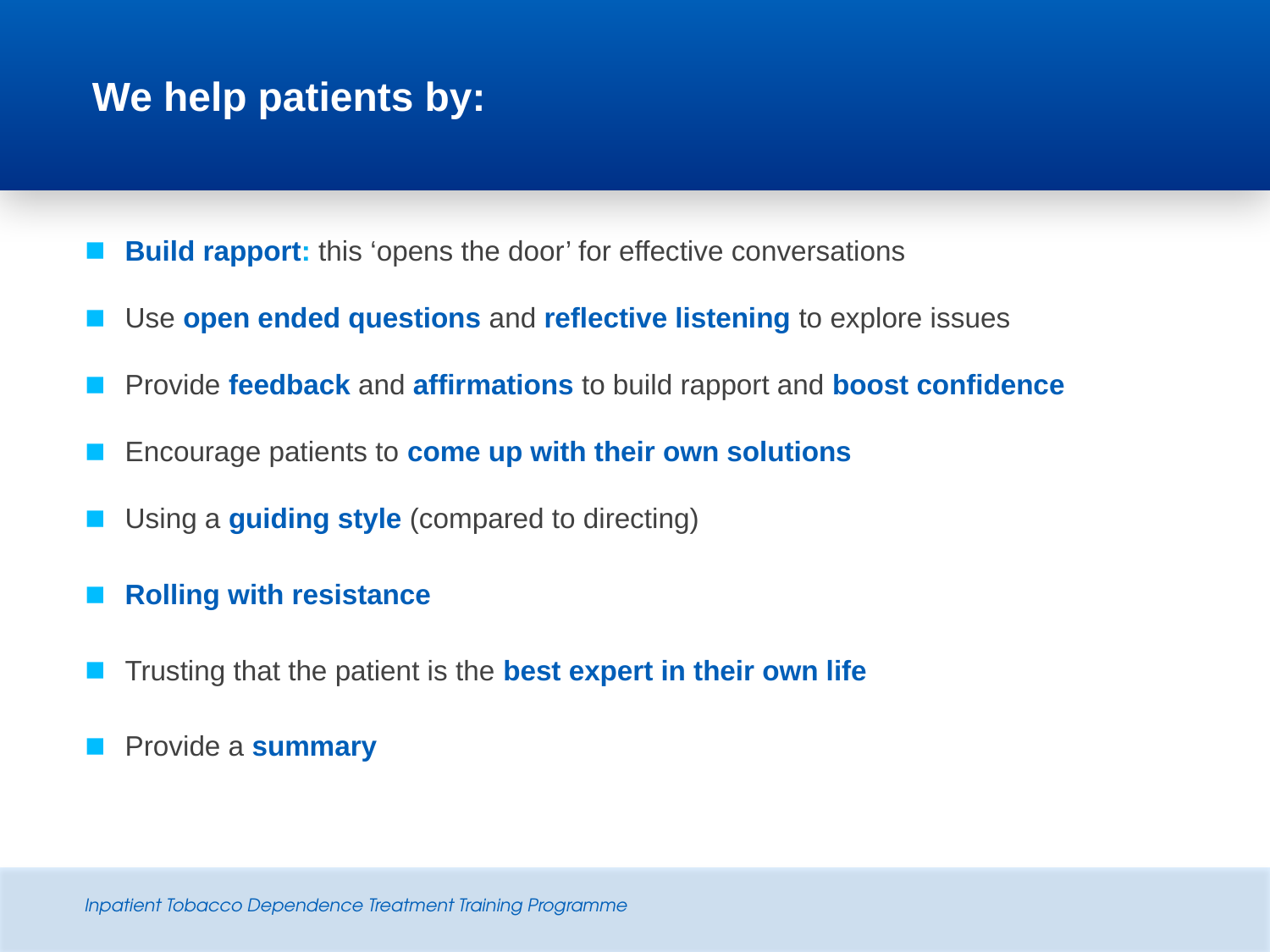

# We help patients by:
Build rapport: this ‘opens the door’ for effective conversations
Use open ended questions and reflective listening to explore issues
Provide feedback and affirmations to build rapport and boost confidence
Encourage patients to come up with their own solutions
Using a guiding style (compared to directing)
Rolling with resistance
Trusting that the patient is the best expert in their own life
Provide a summary
Inpatient Tobacco Dependence Treatment Training Programme